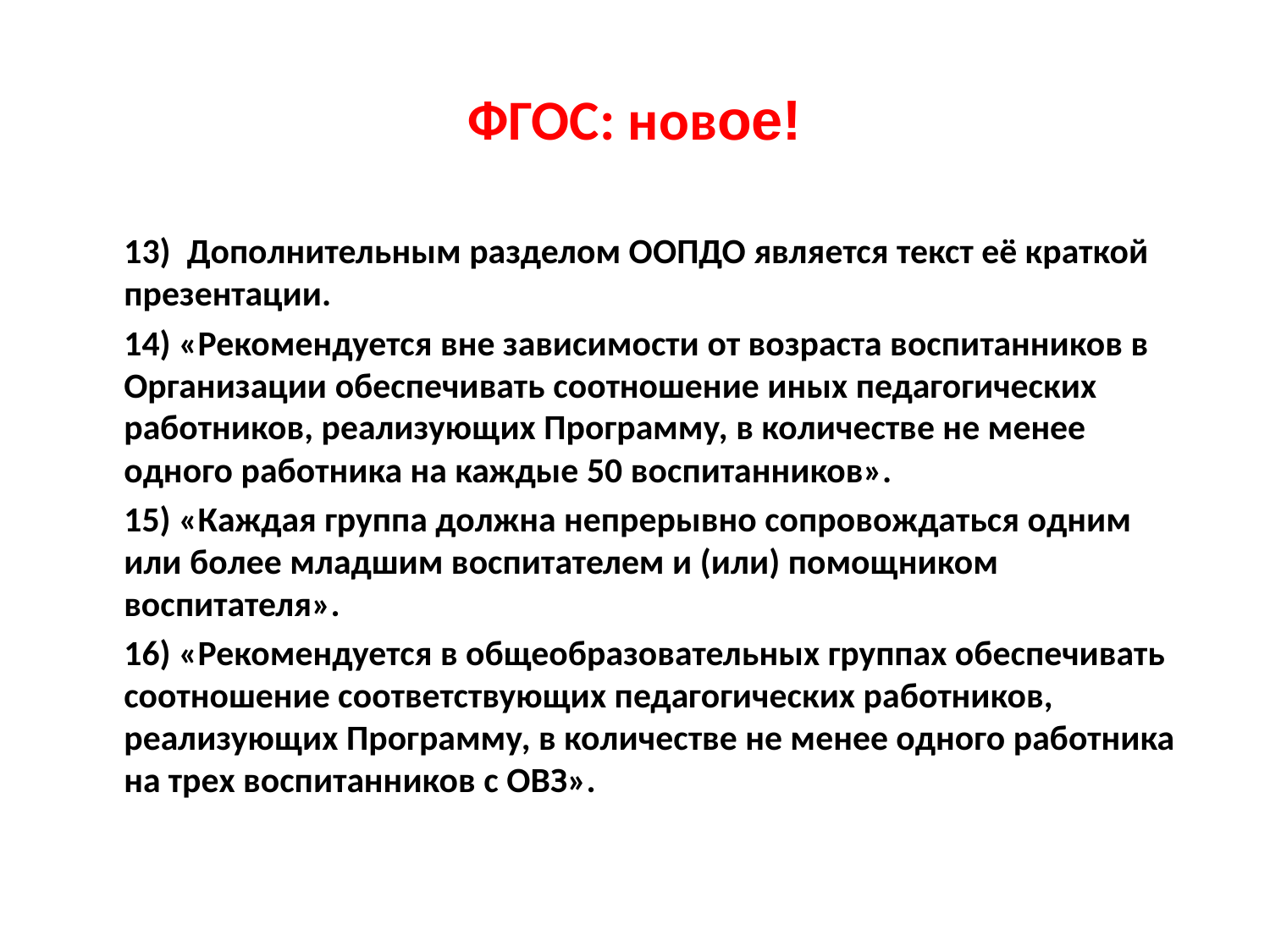

# ФГОС: новое!
	13)  Дополнительным разделом ООПДО является текст её краткой презентации.
	14) «Рекомендуется вне зависимости от возраста воспитанников в Организации обеспечивать соотношение иных педагогических работников, реализующих Программу, в количестве не менее одного работника на каждые 50 воспитанников».
	15) «Каждая группа должна непрерывно сопровождаться одним или более младшим воспитателем и (или) помощником воспитателя».
	16) «Рекомендуется в общеобразовательных группах обеспечивать соотношение соответствующих педагогических работников, реализующих Программу, в количестве не менее одного работника на трех воспитанников с ОВЗ».